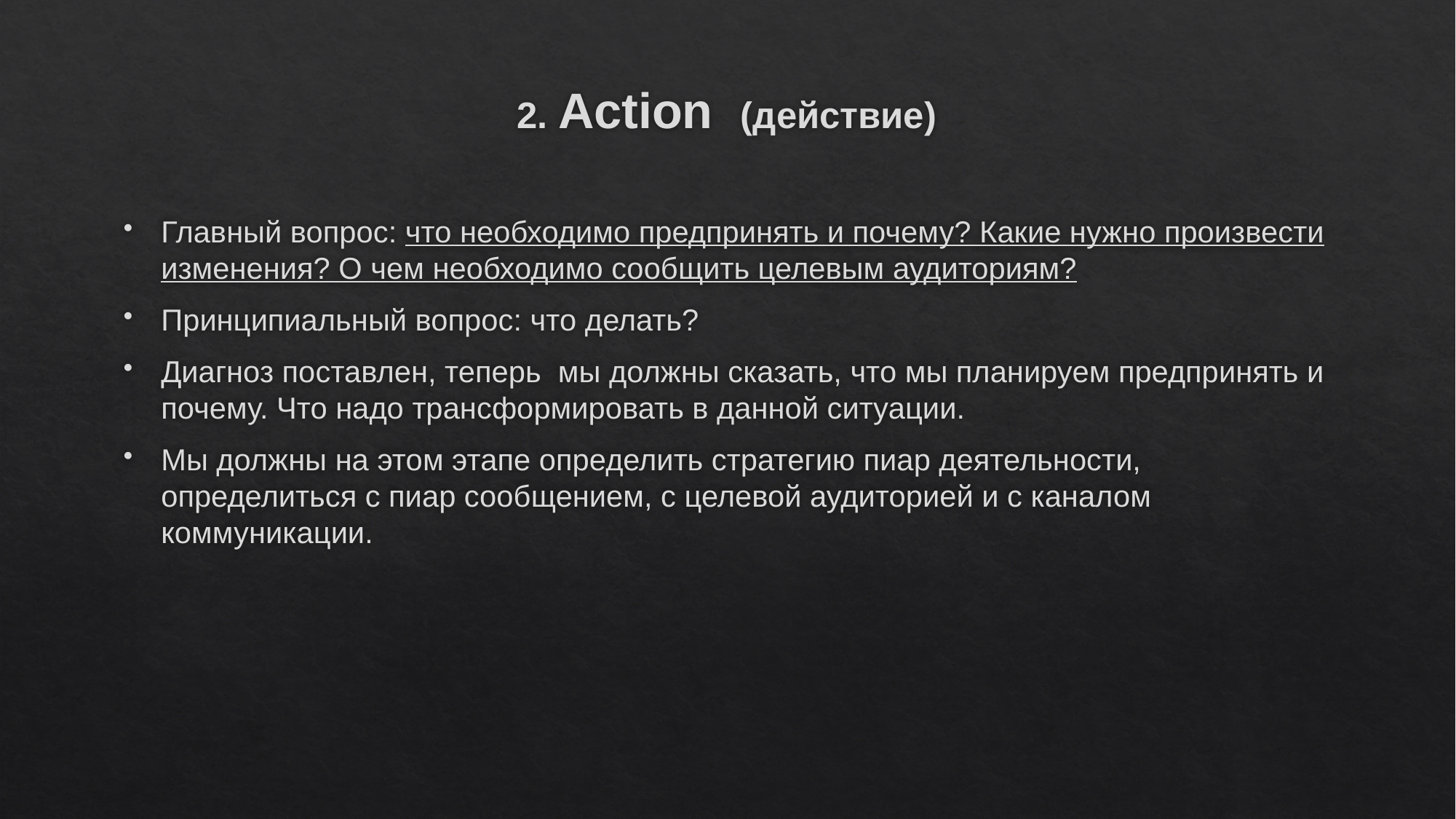

# 2. Action  (действие)
Главный вопрос: что необходимо предпринять и почему? Какие нужно произвести изменения? О чем необходимо сообщить целевым аудиториям?
Принципиальный вопрос: что делать?
Диагноз поставлен, теперь  мы должны сказать, что мы планируем предпринять и почему. Что надо трансформировать в данной ситуации.
Мы должны на этом этапе определить стратегию пиар деятельности, определиться с пиар сообщением, с целевой аудиторией и с каналом коммуникации.